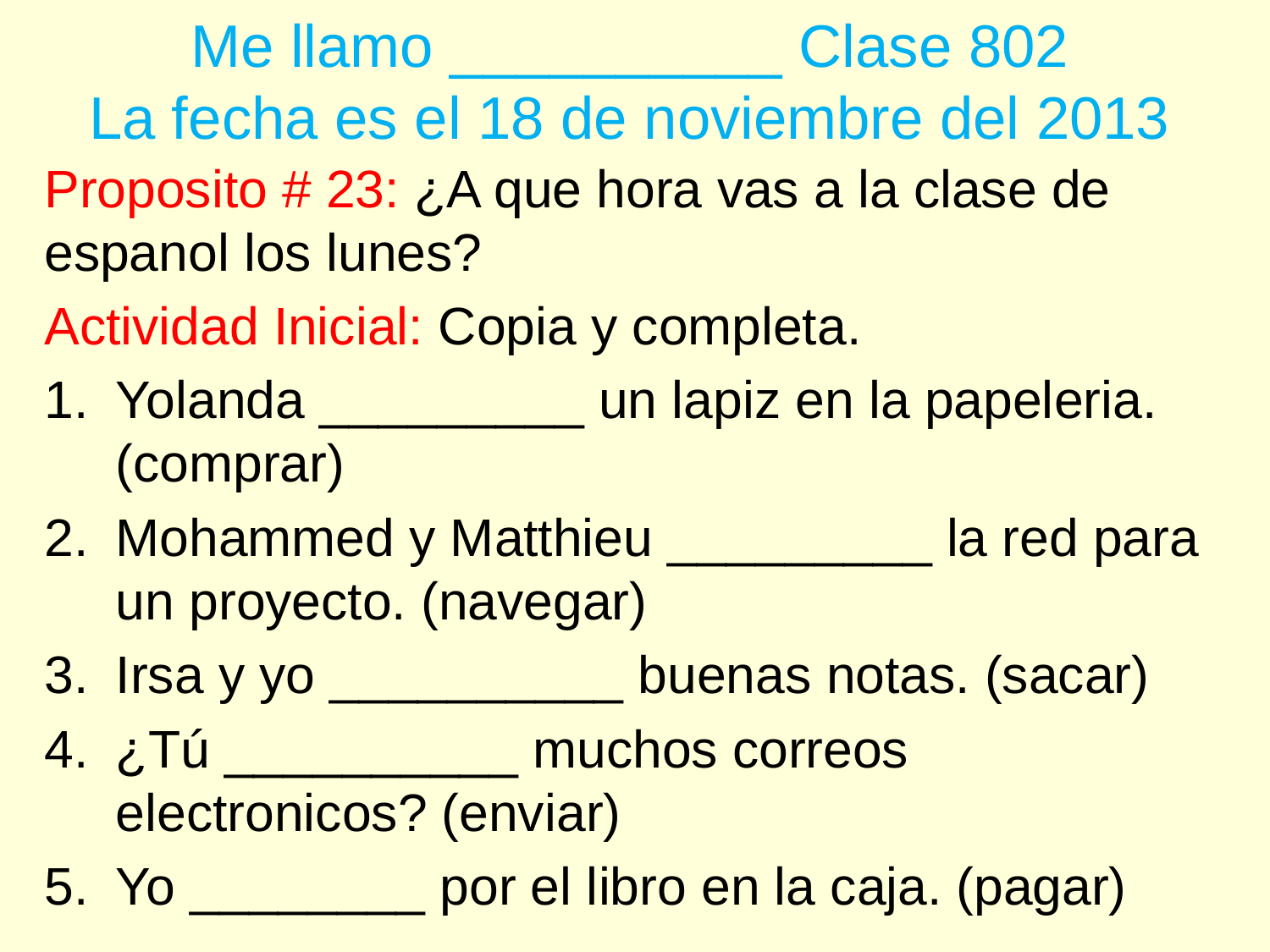

# Me llamo __________ Clase 802 La fecha es el 18 de noviembre del 2013
Proposito # 23: ¿A que hora vas a la clase de espanol los lunes?
Actividad Inicial: Copia y completa.
Yolanda _________ un lapiz en la papeleria. (comprar)
Mohammed y Matthieu _________ la red para un proyecto. (navegar)
Irsa y yo __________ buenas notas. (sacar)
¿Tú __________ muchos correos  electronicos? (enviar)
Yo ________ por el libro en la caja. (pagar)